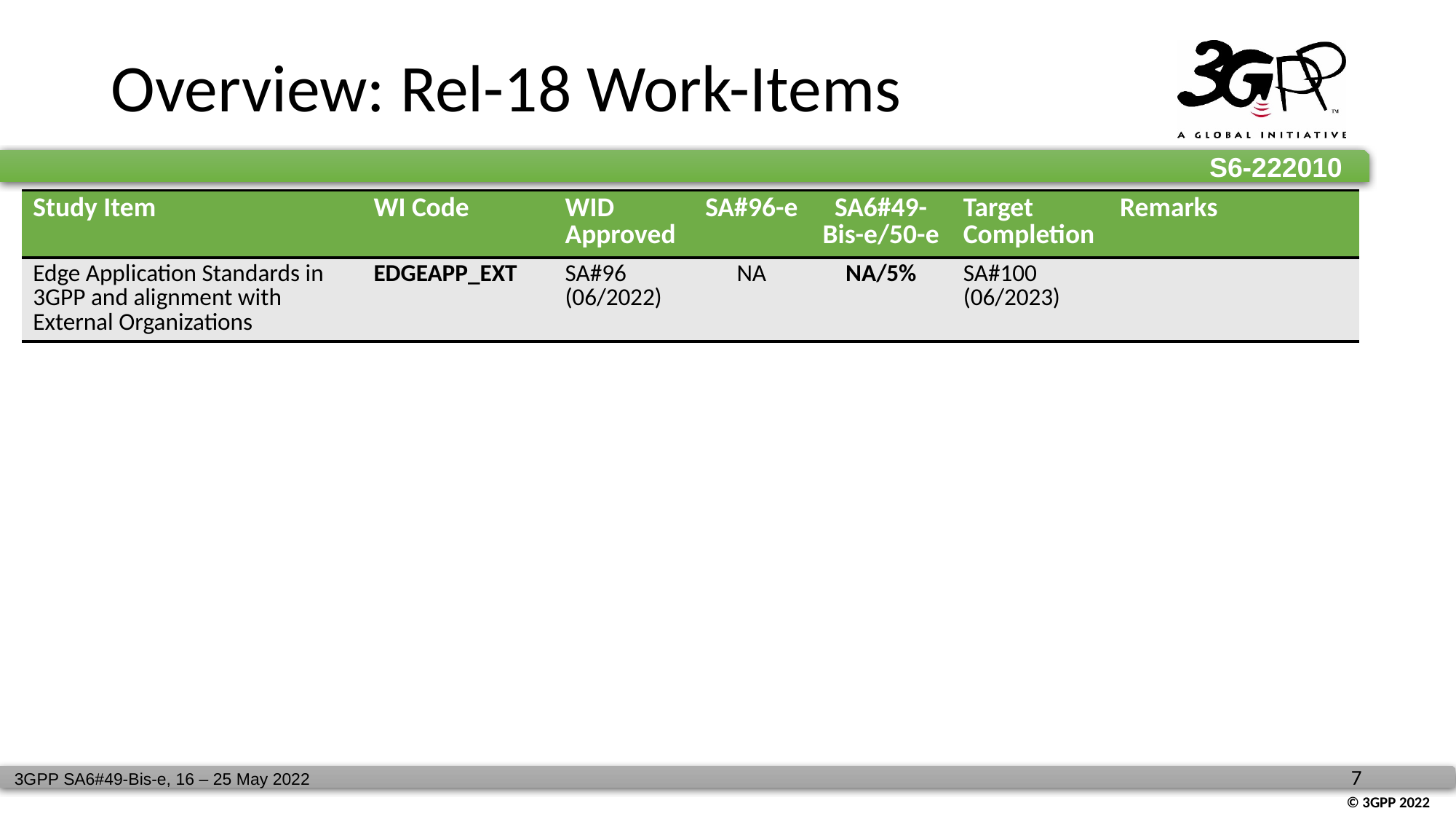

# Overview: Rel-18 Work-Items
| Study Item | WI Code | WID Approved | SA#96-e | SA6#49-Bis-e/50-e | Target Completion | Remarks |
| --- | --- | --- | --- | --- | --- | --- |
| Edge Application Standards in 3GPP and alignment with External Organizations | EDGEAPP\_EXT | SA#96 (06/2022) | NA | NA/5% | SA#100 (06/2023) |  |